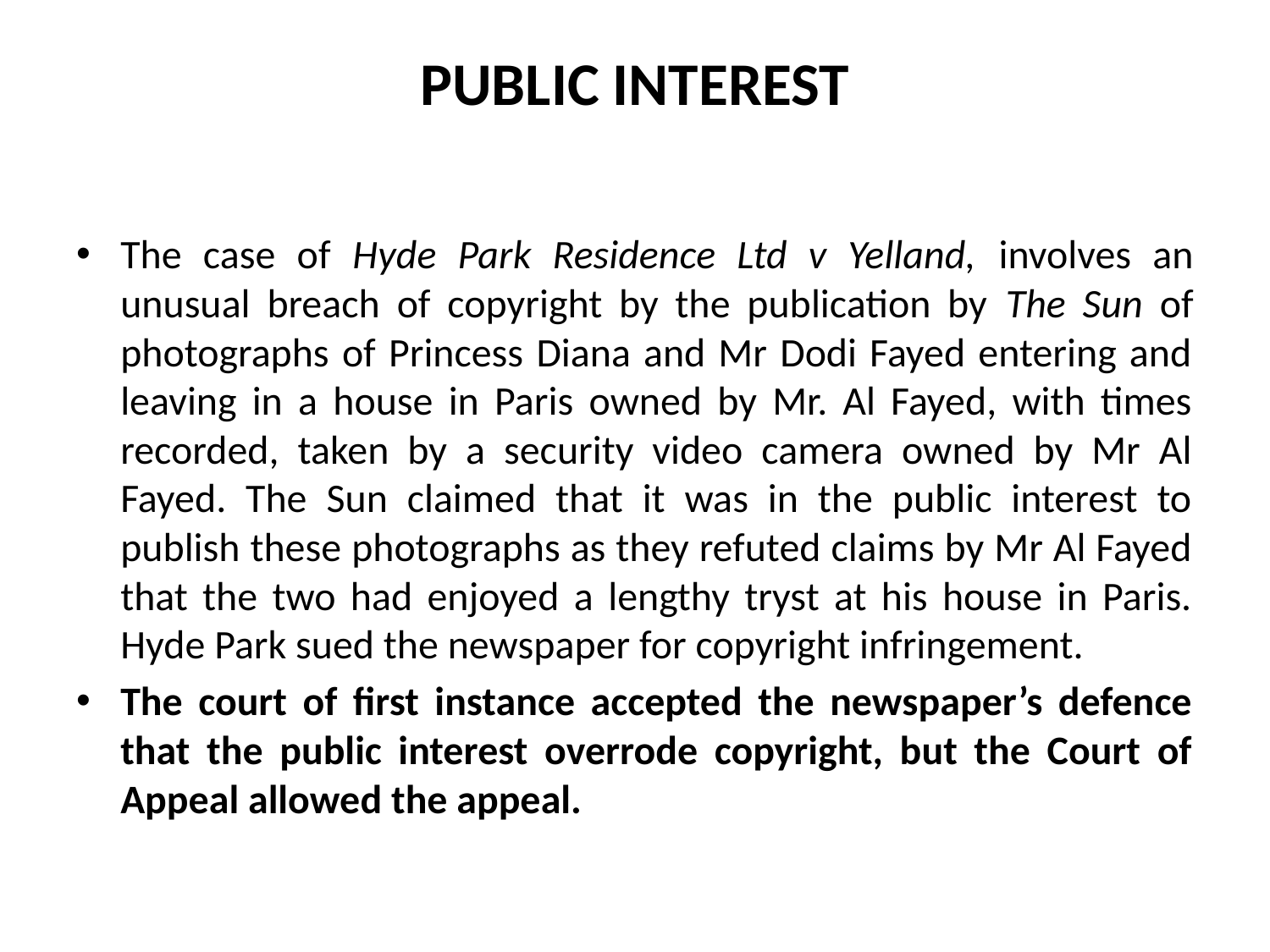

# PUBLIC INTEREST
The case of Hyde Park Residence Ltd v Yelland, involves an unusual breach of copyright by the publication by The Sun of photographs of Princess Diana and Mr Dodi Fayed entering and leaving in a house in Paris owned by Mr. Al Fayed, with times recorded, taken by a security video camera owned by Mr Al Fayed. The Sun claimed that it was in the public interest to publish these photographs as they refuted claims by Mr Al Fayed that the two had enjoyed a lengthy tryst at his house in Paris. Hyde Park sued the newspaper for copyright infringement.
The court of first instance accepted the newspaper’s defence that the public interest overrode copyright, but the Court of Appeal allowed the appeal.